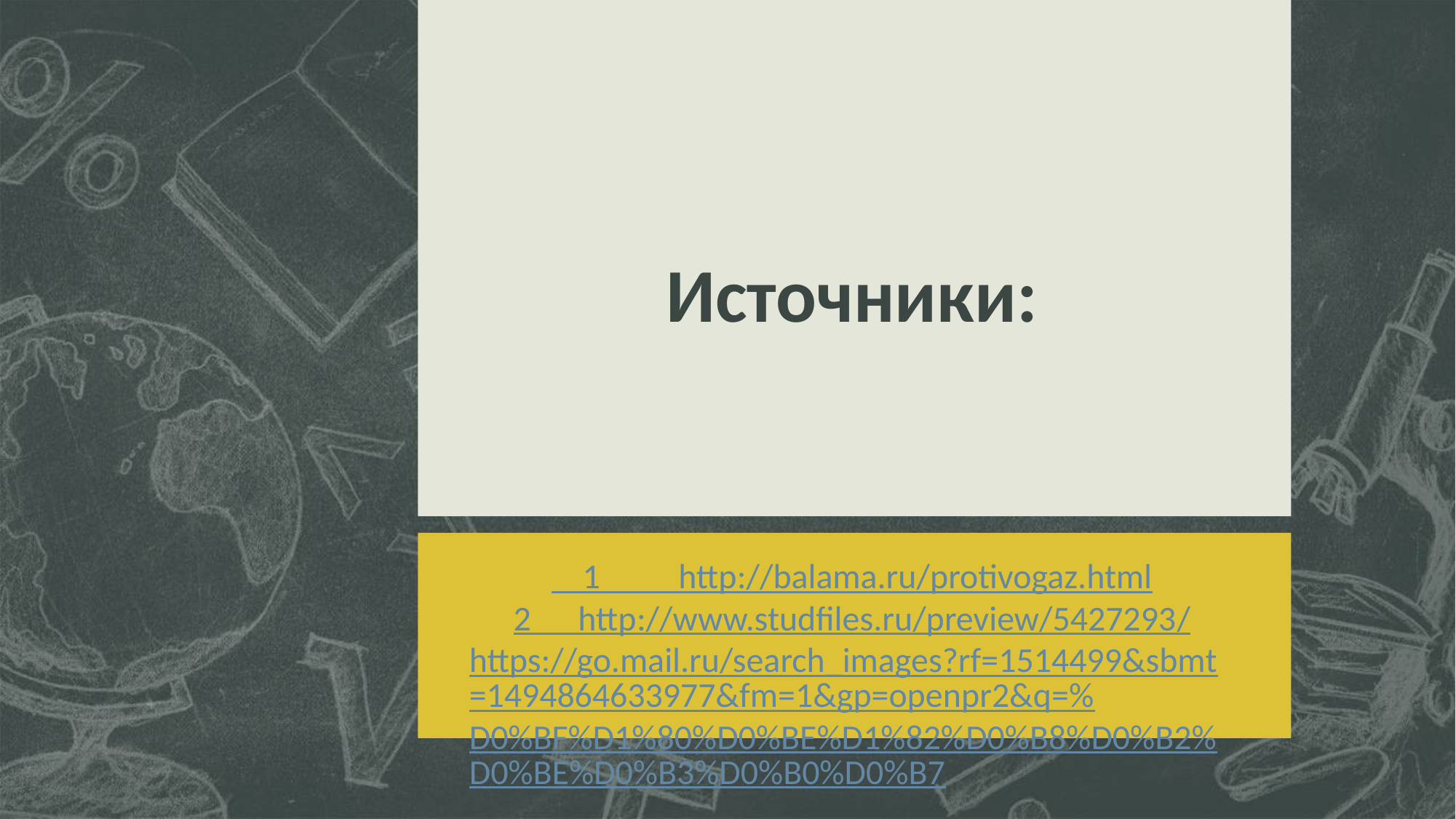

# Источники:
    1          http://balama.ru/protivogaz.html
2      http://www.studfiles.ru/preview/5427293/
https://go.mail.ru/search_images?rf=1514499&sbmt=1494864633977&fm=1&gp=openpr2&q=%D0%BF%D1%80%D0%BE%D1%82%D0%B8%D0%B2%D0%BE%D0%B3%D0%B0%D0%B7